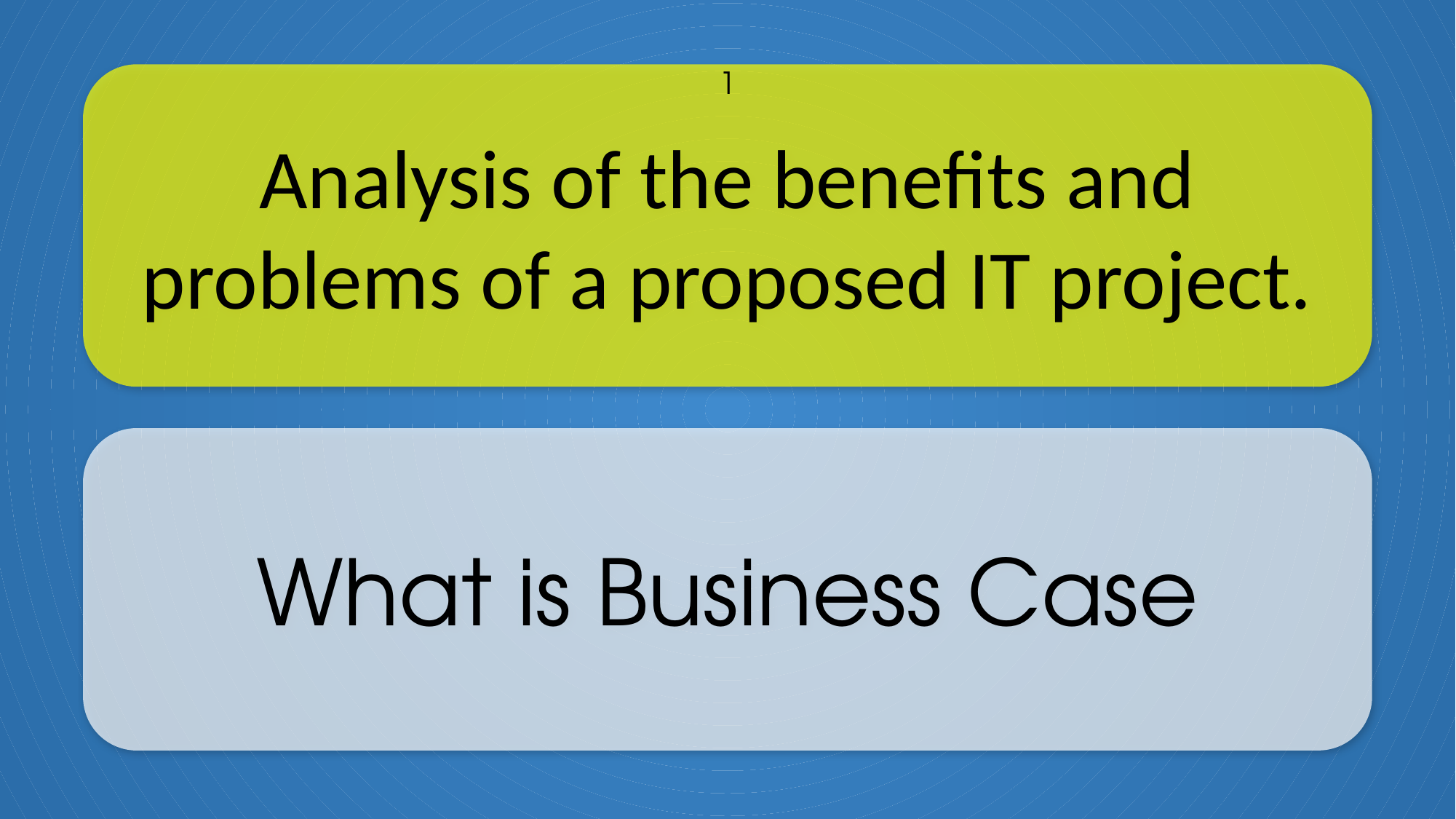

Analysis of the benefits and problems of a proposed IT project.
1
What is Business Case